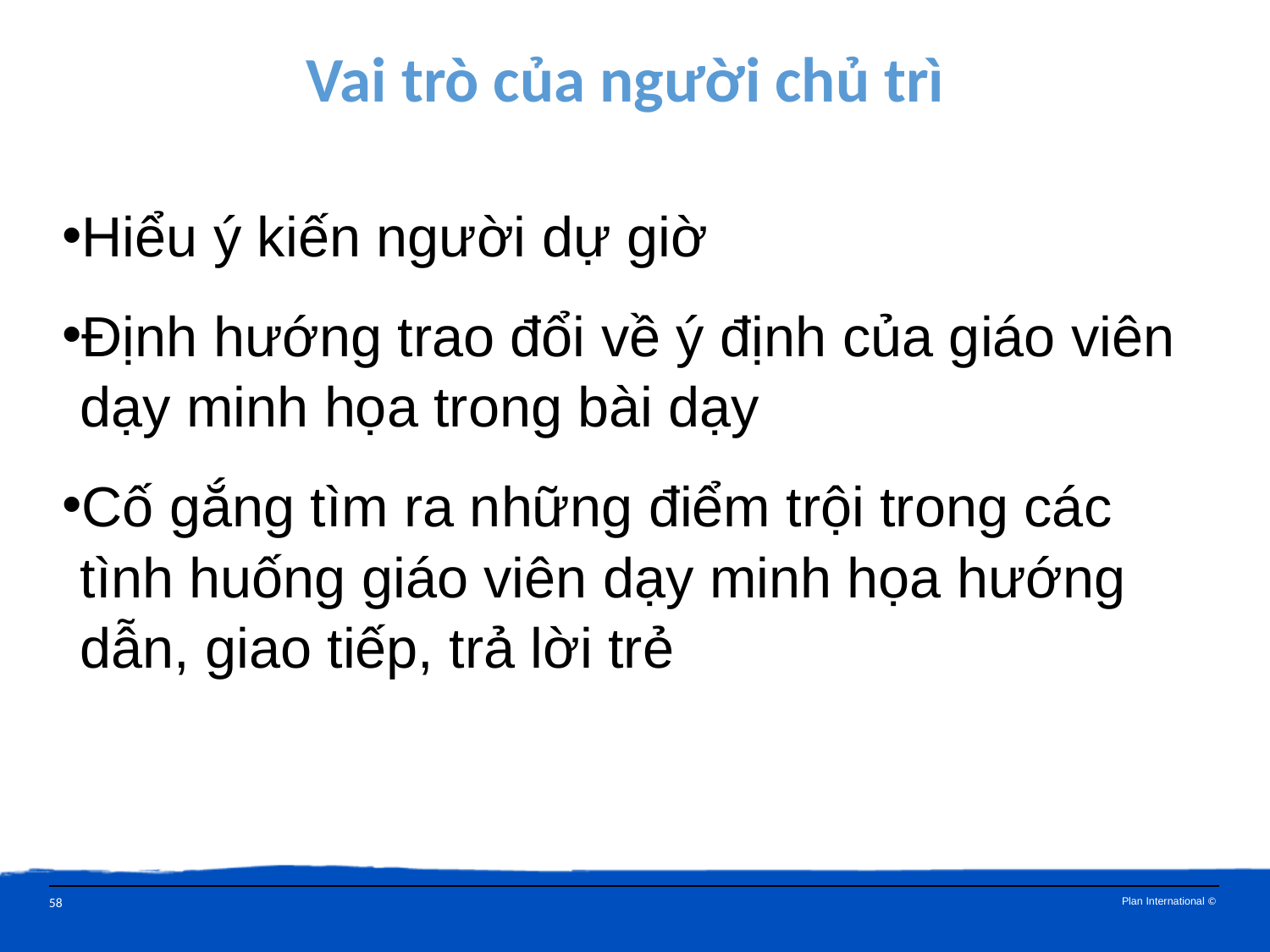

Vai trò của người chủ trì

Hiểu ý kiến người dự giờ
Định hướng trao đổi về ý định của giáo viên dạy minh họa trong bài dạy
Cố gắng tìm ra những điểm trội trong các tình huống giáo viên dạy minh họa hướng dẫn, giao tiếp, trả lời trẻ

58